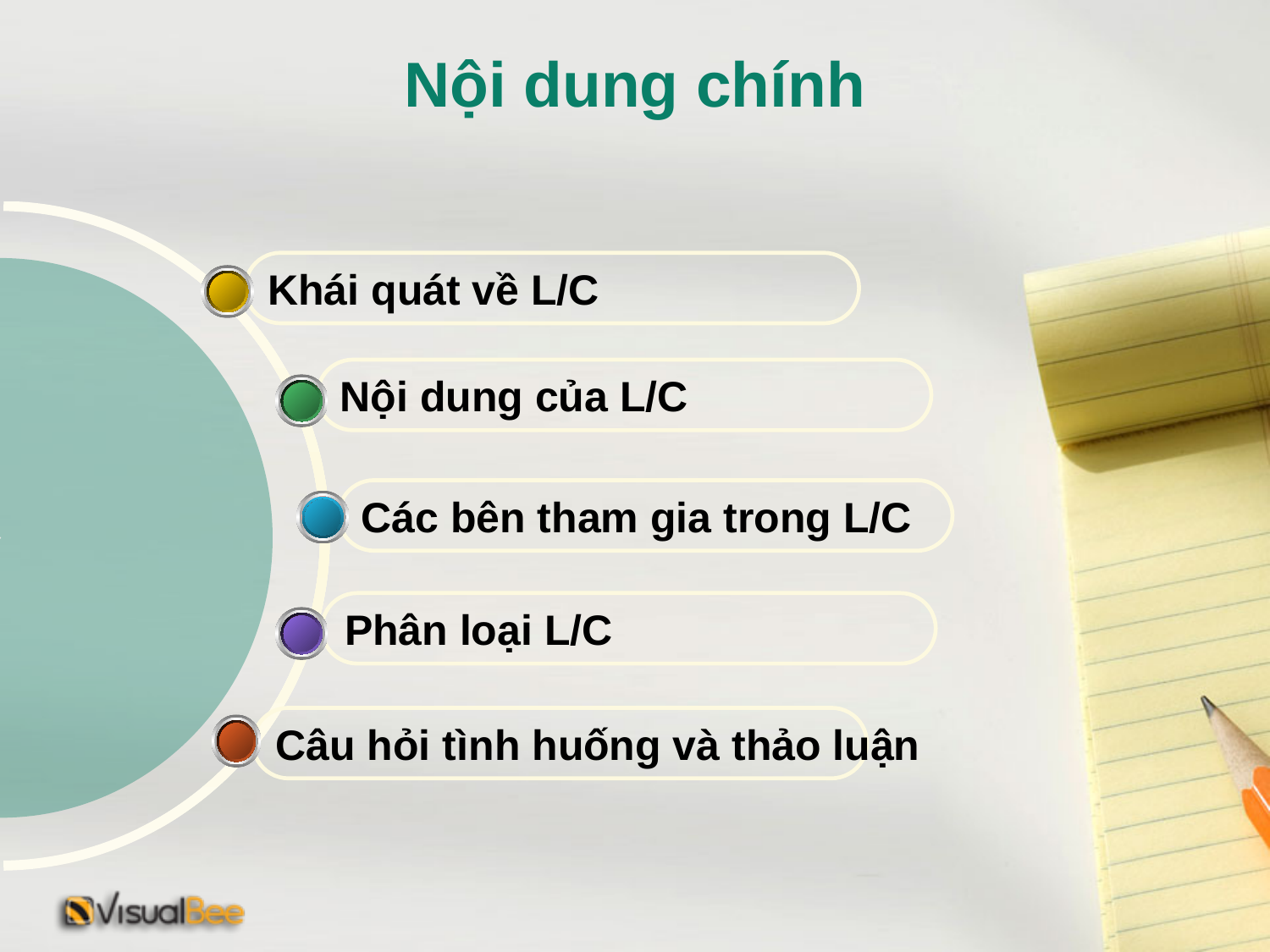

# Nội dung chính

Khái quát về L/C

Nội dung của L/C

Các bên tham gia trong L/C

Phân loại L/C

Câu hỏi tình huống và thảo luận

Company  Logo